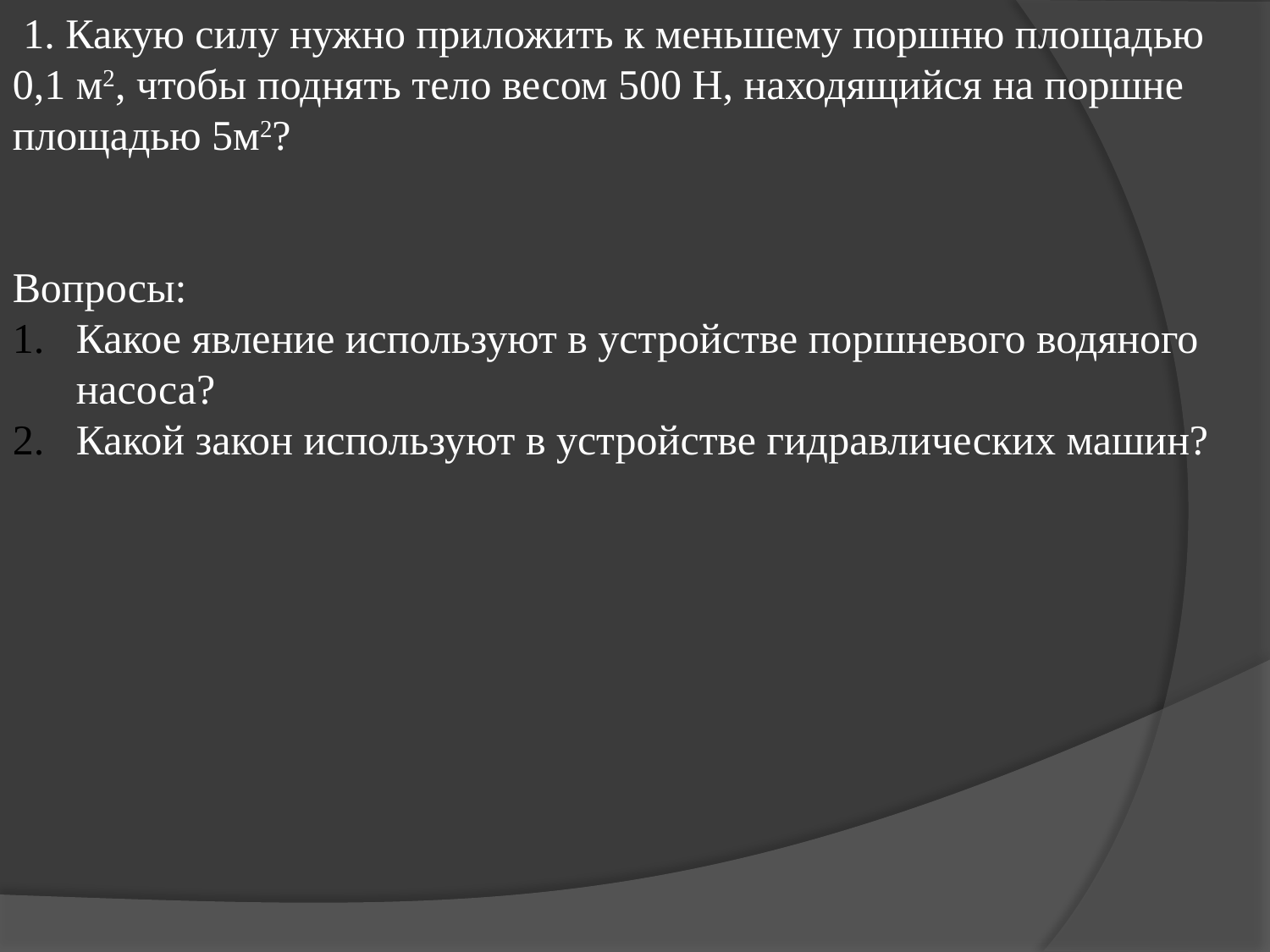

1. Какую силу нужно приложить к меньшему поршню площадью 0,1 м2, чтобы поднять тело весом 500 Н, находящийся на поршне площадью 5м2?

Вопросы:
Какое явление используют в устройстве поршневого водяного насоса?
Какой закон используют в устройстве гидравлических машин?